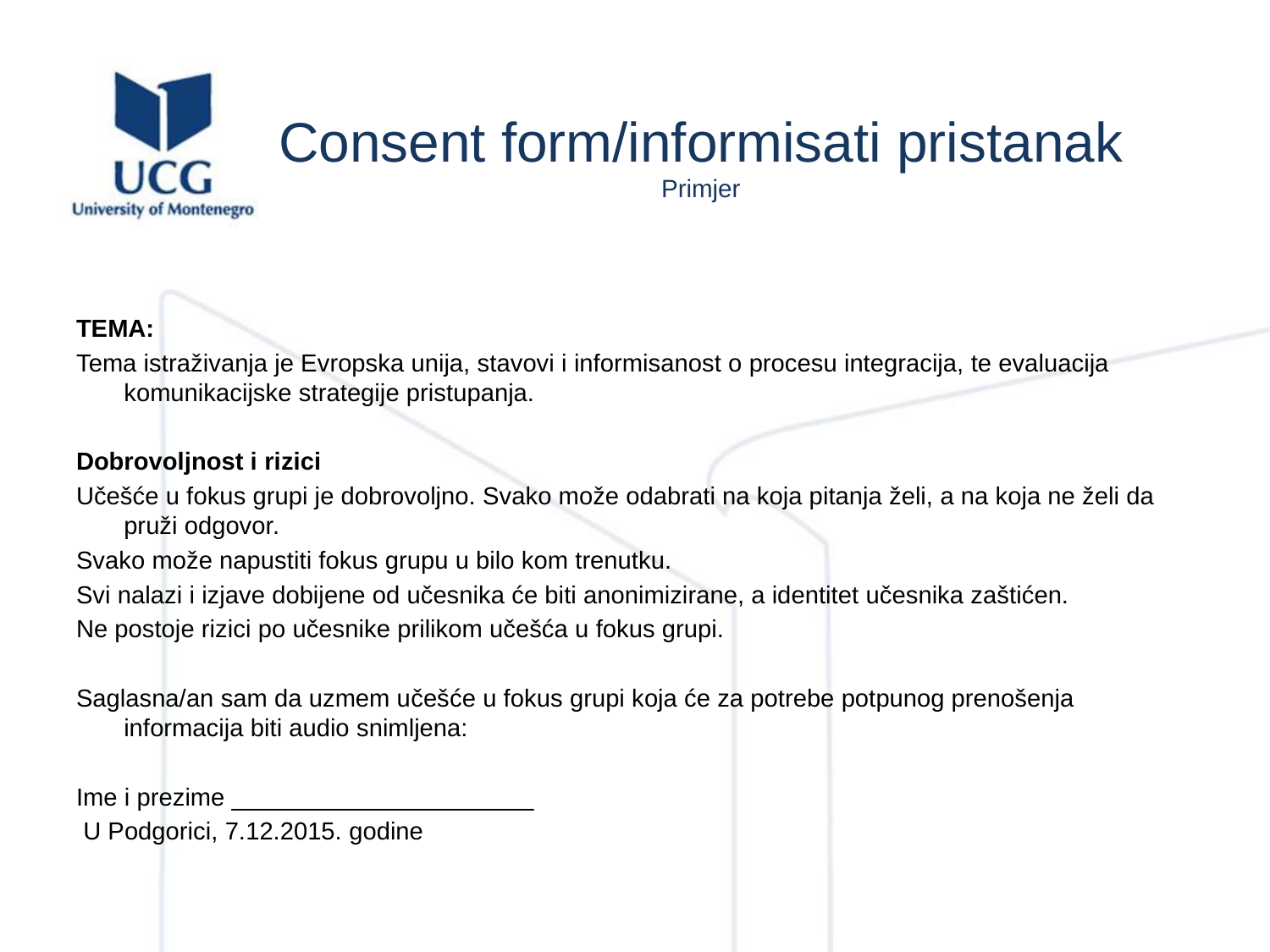

# Consent form/informisati pristanak Primjer
TEMA:
Tema istraživanja je Evropska unija, stavovi i informisanost o procesu integracija, te evaluacija komunikacijske strategije pristupanja.

Dobrovoljnost i rizici
Učešće u fokus grupi je dobrovoljno. Svako može odabrati na koja pitanja želi, a na koja ne želi da pruži odgovor.
Svako može napustiti fokus grupu u bilo kom trenutku.
Svi nalazi i izjave dobijene od učesnika će biti anonimizirane, a identitet učesnika zaštićen.
Ne postoje rizici po učesnike prilikom učešća u fokus grupi.

Saglasna/an sam da uzmem učešće u fokus grupi koja će za potrebe potpunog prenošenja informacija biti audio snimljena:

Ime i prezime ______________________
 U Podgorici, 7.12.2015. godine